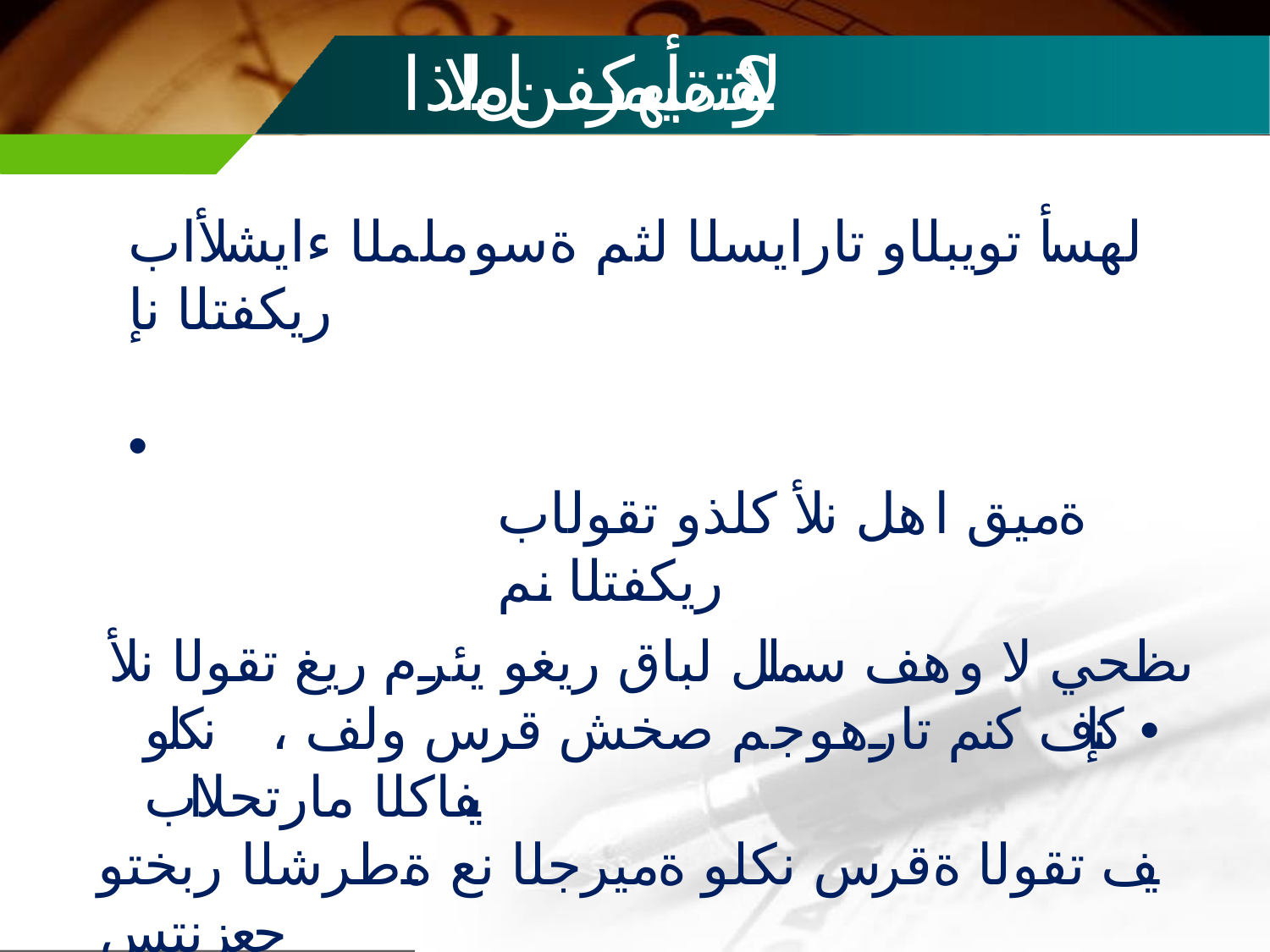

# ؟تقولا ةيمهأب ركفن لا اذامل

لهسأ تويبلاو تارايسلا لثم ةسوململا ءايشلأاب ريكفتلا نإ	•
ةميق اهل نلأ كلذو تقولاب ريكفتلا نم
ىظحي لا وهف سملل لباق ريغو يئرم ريغ تقولا نلأ نكلو	• كنإف كنم تارهوجم صخش قرس ولف ، يفاكلا مارتحلااب
يف تقولا ةقرس نكلو ةميرجلا نع ةطرشلا ربختو جعزنتس
ةحنج ىتح ربتعت لا ةداعلا